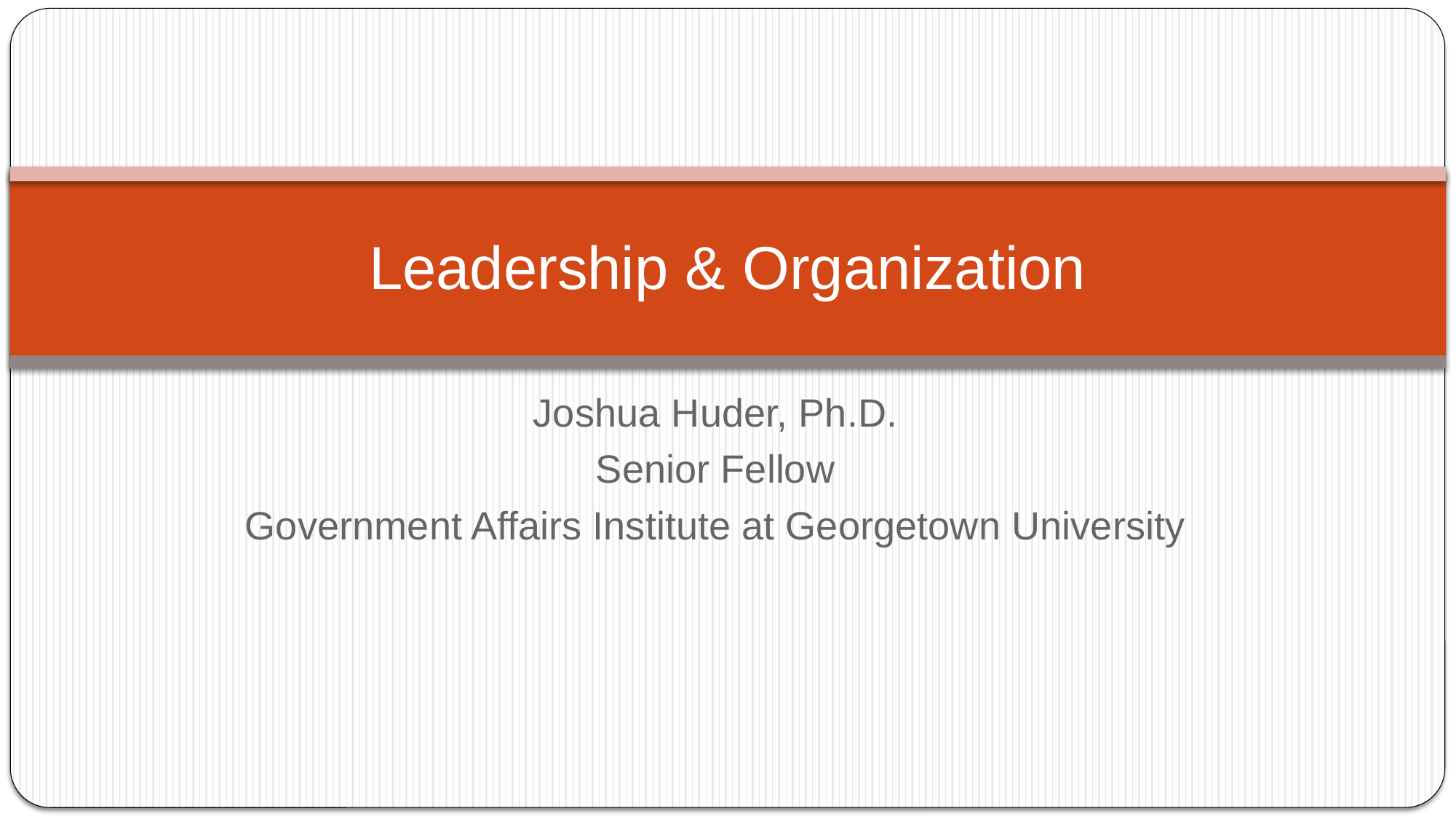

# Leadership & Organization
Joshua Huder, Ph.D.
Senior Fellow
Government Affairs Institute at Georgetown University